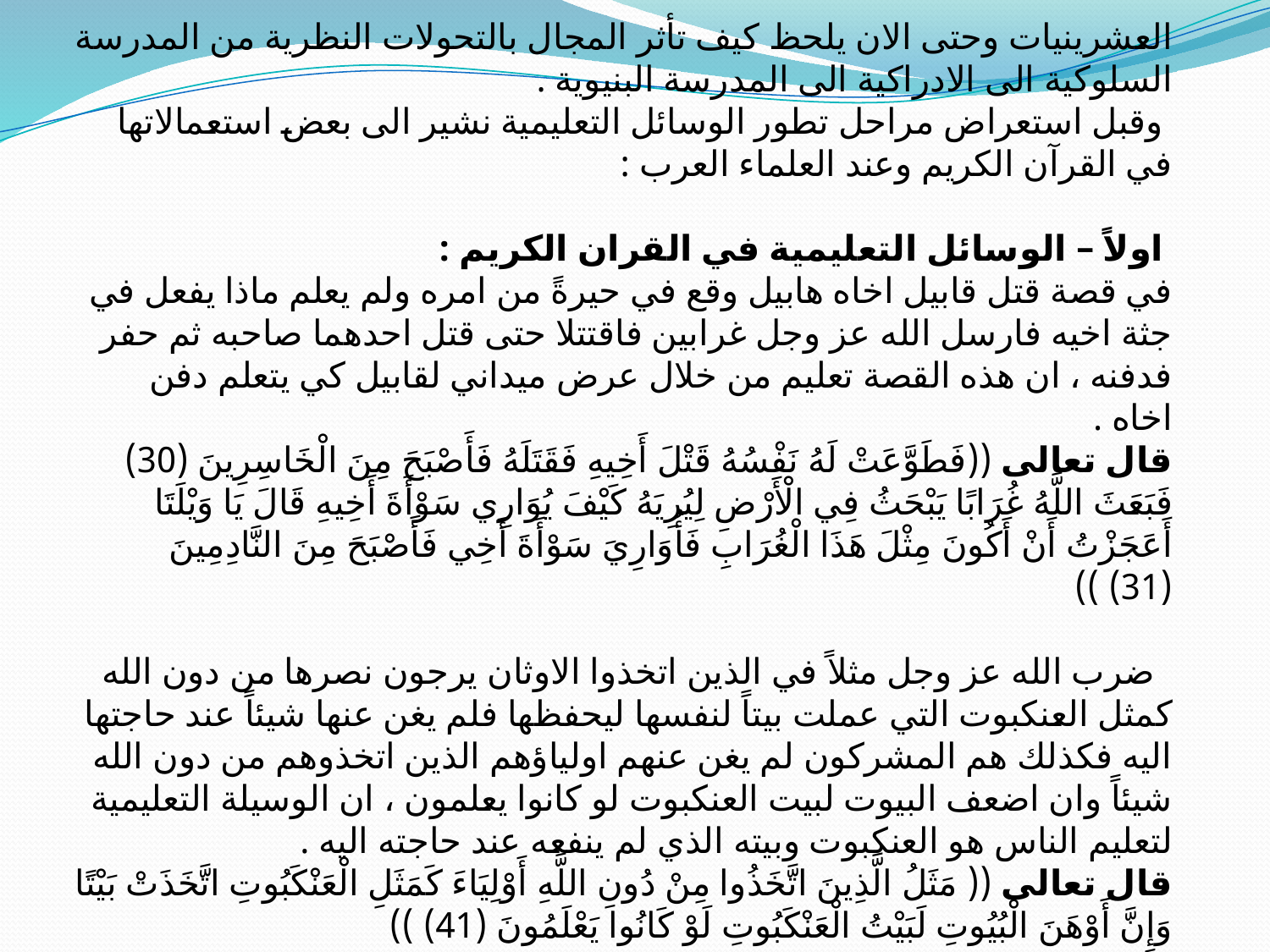

العشرينيات وحتى الان يلحظ كيف تأثر المجال بالتحولات النظرية من المدرسة السلوكية الى الادراكية الى المدرسة البنيوية .
 وقبل استعراض مراحل تطور الوسائل التعليمية نشير الى بعض استعمالاتها في القرآن الكريم وعند العلماء العرب :

 اولاً – الوسائل التعليمية في القران الكريم :
في قصة قتل قابيل اخاه هابيل وقع في حيرةً من امره ولم يعلم ماذا يفعل في جثة اخيه فارسل الله عز وجل غرابين فاقتتلا حتى قتل احدهما صاحبه ثم حفر فدفنه ، ان هذه القصة تعليم من خلال عرض ميداني لقابيل كي يتعلم دفن اخاه .
قال تعالى ((فَطَوَّعَتْ لَهُ نَفْسُهُ قَتْلَ أَخِيهِ فَقَتَلَهُ فَأَصْبَحَ مِنَ الْخَاسِرِينَ (30) فَبَعَثَ اللَّهُ غُرَابًا يَبْحَثُ فِي الْأَرْضِ لِيُرِيَهُ كَيْفَ يُوَارِي سَوْأَةَ أَخِيهِ قَالَ يَا وَيْلَتَا أَعَجَزْتُ أَنْ أَكُونَ مِثْلَ هَذَا الْغُرَابِ فَأُوَارِيَ سَوْأَةَ أَخِي فَأَصْبَحَ مِنَ النَّادِمِينَ (31) ))

  ضرب الله عز وجل مثلاً في الذين اتخذوا الاوثان يرجون نصرها من دون الله كمثل العنكبوت التي عملت بيتاً لنفسها ليحفظها فلم يغن عنها شيئاً عند حاجتها اليه فكذلك هم المشركون لم يغن عنهم اولياؤهم الذين اتخذوهم من دون الله شيئاً وان اضعف البيوت لبيت العنكبوت لو كانوا يعلمون ، ان الوسيلة التعليمية لتعليم الناس هو العنكبوت وبيته الذي لم ينفعه عند حاجته اليه .
قال تعالى (( مَثَلُ الَّذِينَ اتَّخَذُوا مِنْ دُونِ اللَّهِ أَوْلِيَاءَ كَمَثَلِ الْعَنْكَبُوتِ اتَّخَذَتْ بَيْتًا وَإِنَّ أَوْهَنَ الْبُيُوتِ لَبَيْتُ الْعَنْكَبُوتِ لَوْ كَانُوا يَعْلَمُونَ (41) ))